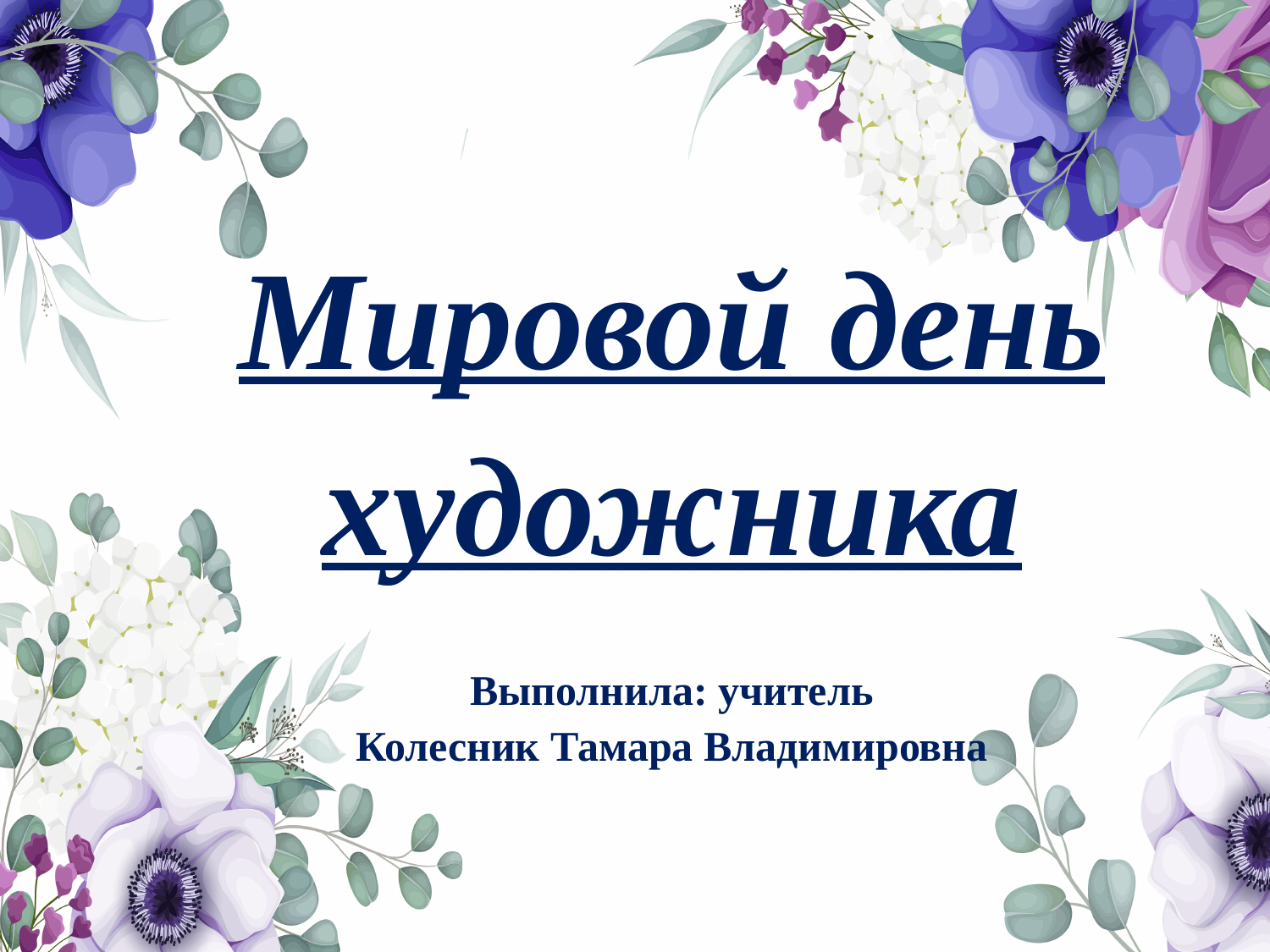

# Мировой день художника Выполнила: учитель Колесник Тамара Владимировна